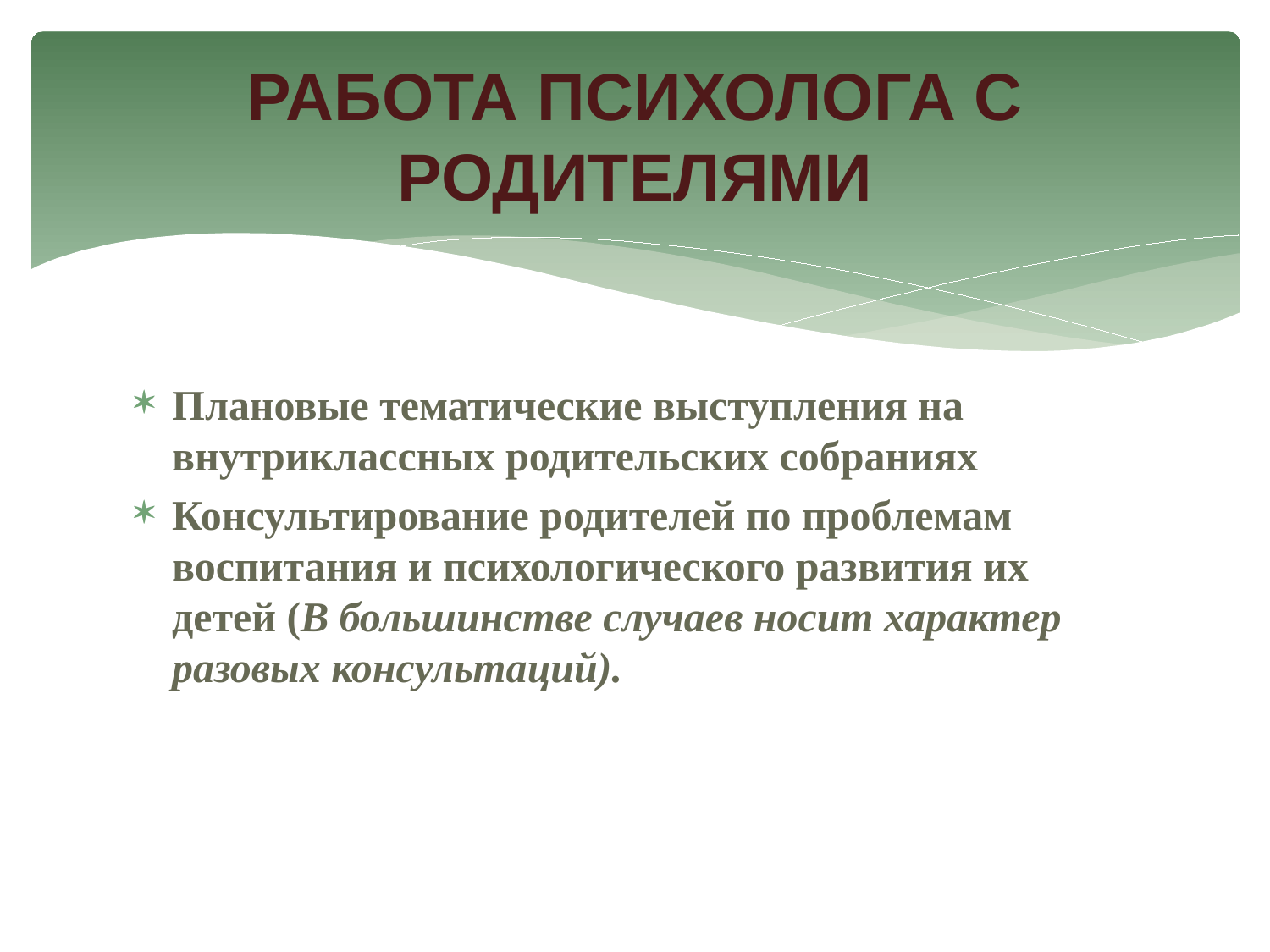

# РАБОТА ПСИХОЛОГА С РОДИТЕЛЯМИ
Плановые тематические выступления на внутриклассных родительских собраниях
Консультирование родителей по проблемам воспитания и психологического развития их детей (В большинстве случаев носит характер разовых консультаций).